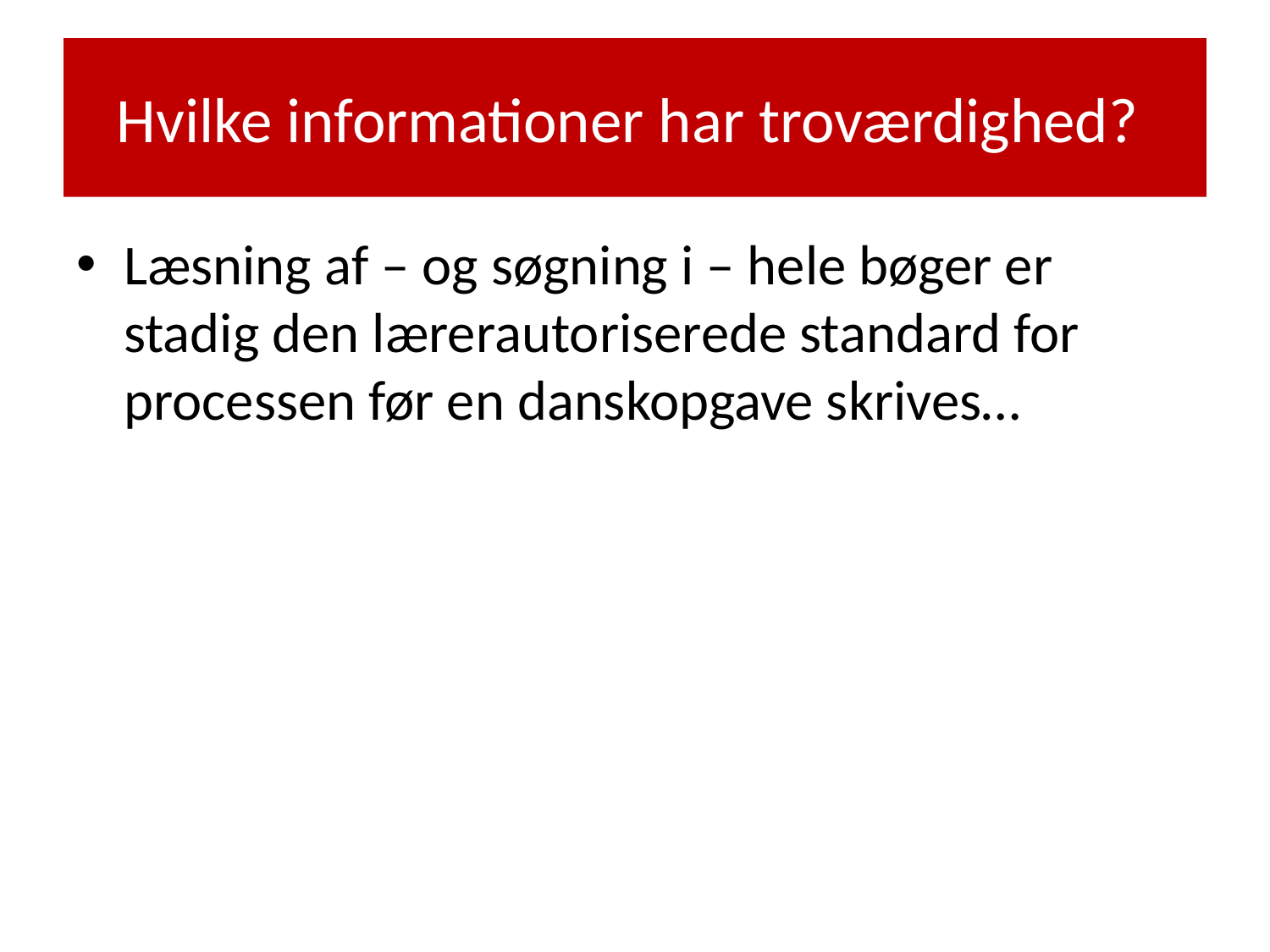

# Hvilke informationer har troværdighed?
Læsning af – og søgning i – hele bøger er stadig den lærerautoriserede standard for processen før en danskopgave skrives…